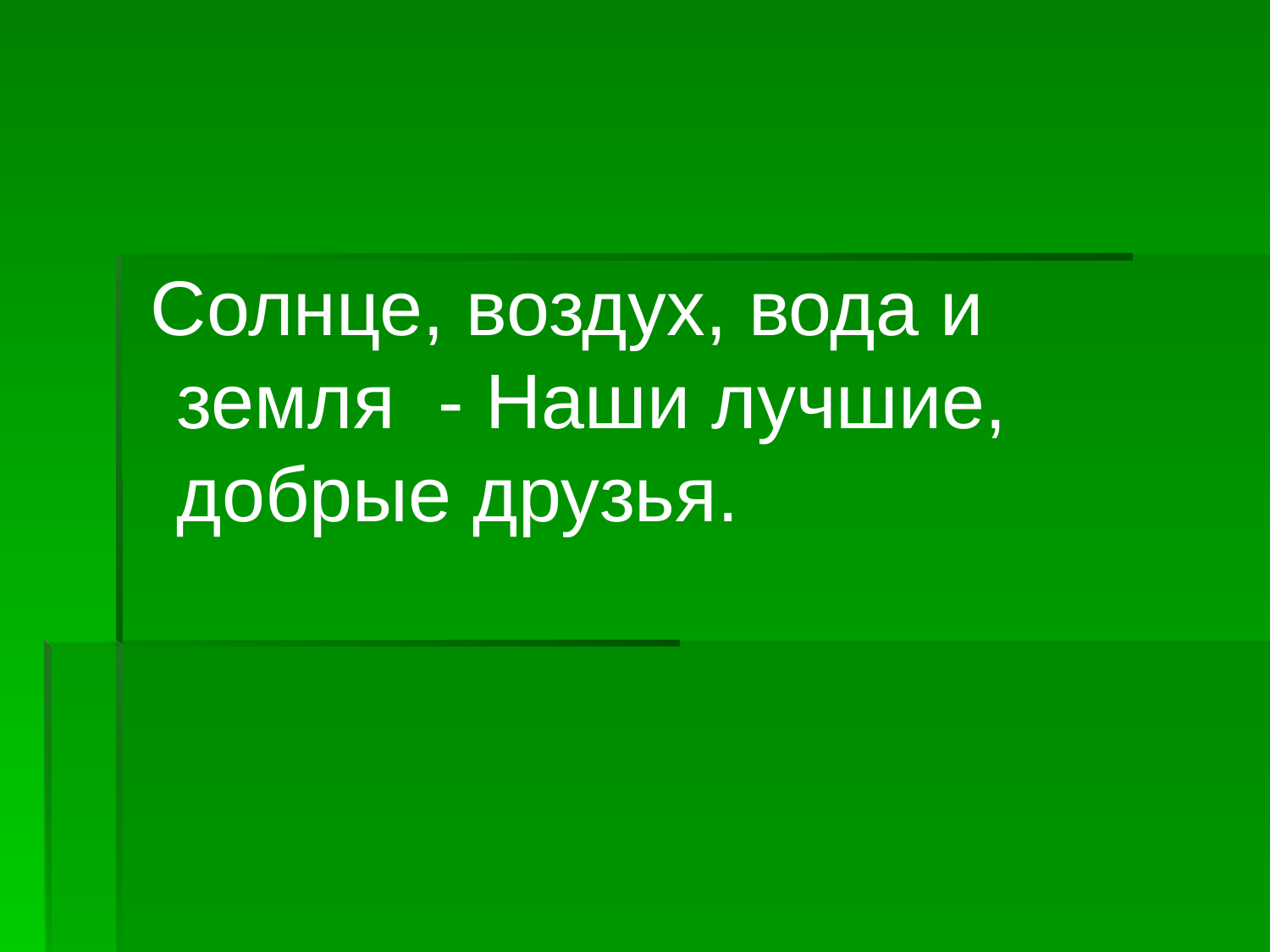

Солнце, воздух, вода и земля  - Наши лучшие, добрые друзья.